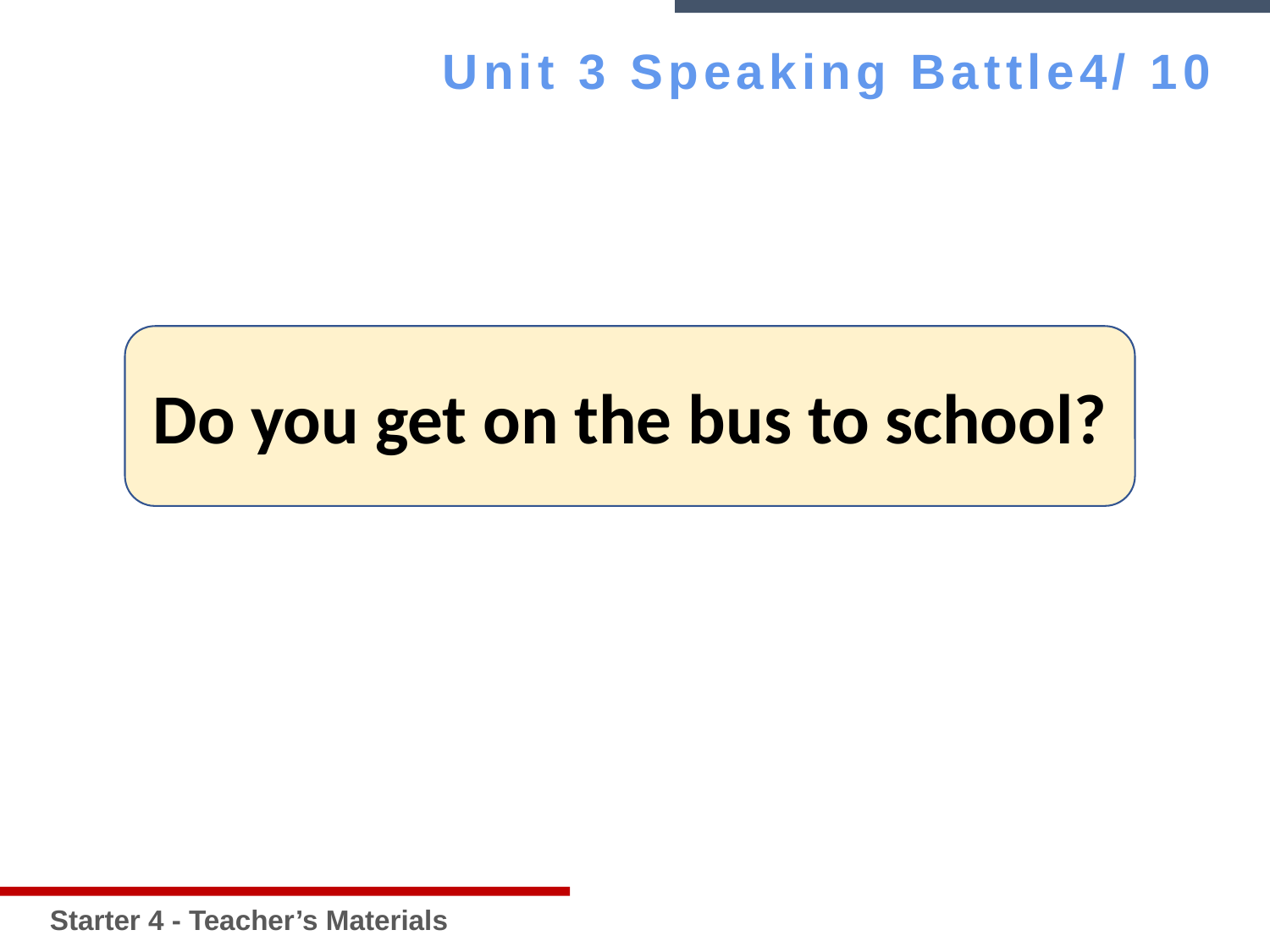

Starter 4 - Teacher’s Materials
Unit 3 Speaking Battle4/ 10
Do you get on the bus to school?